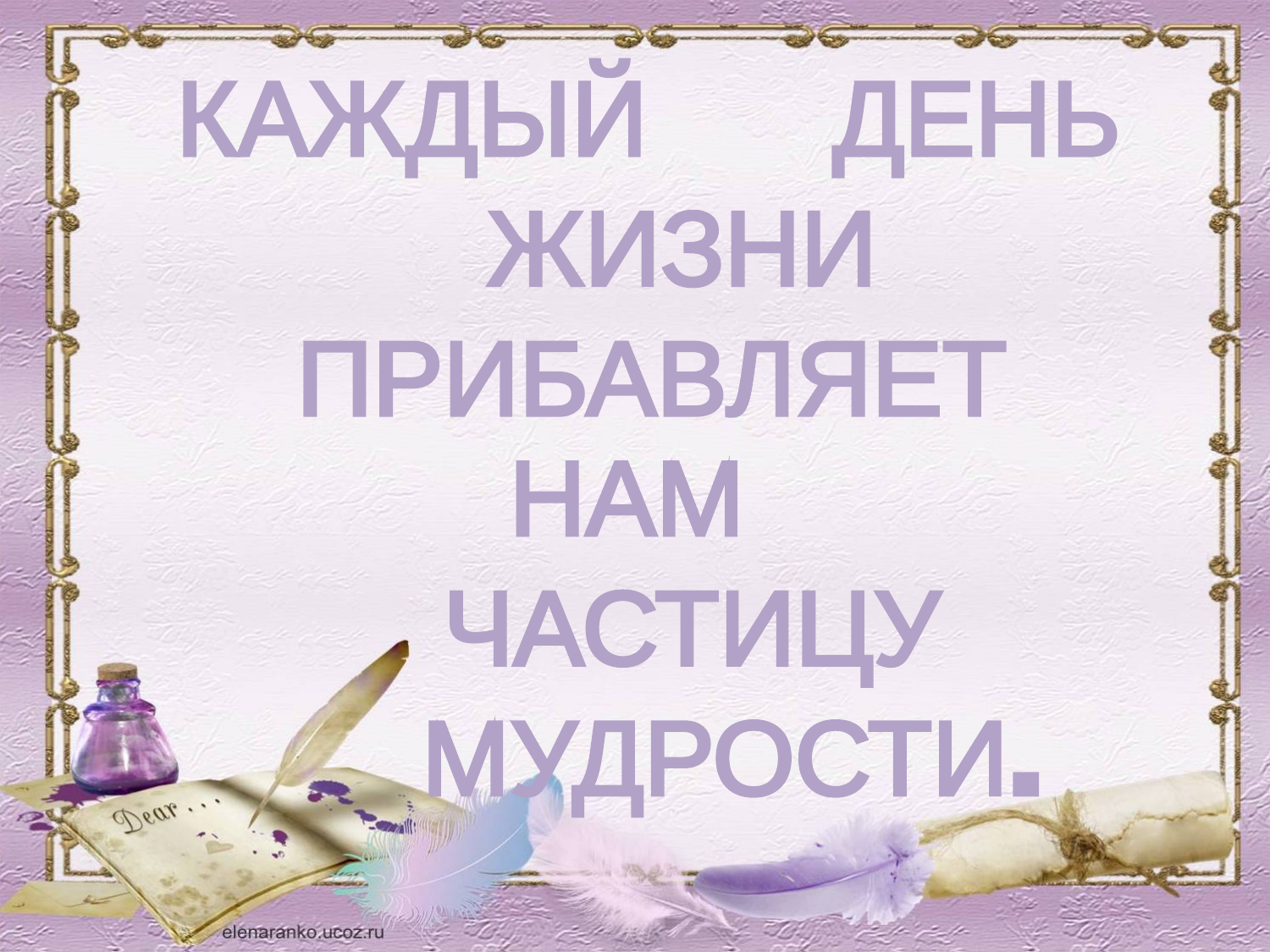

КАЖДЫЙ
ДЕНЬ
ЖИЗНИ
ПРИБАВЛЯЕТ
НАМ
ЧАСТИЦУ
МУДРОСТИ.